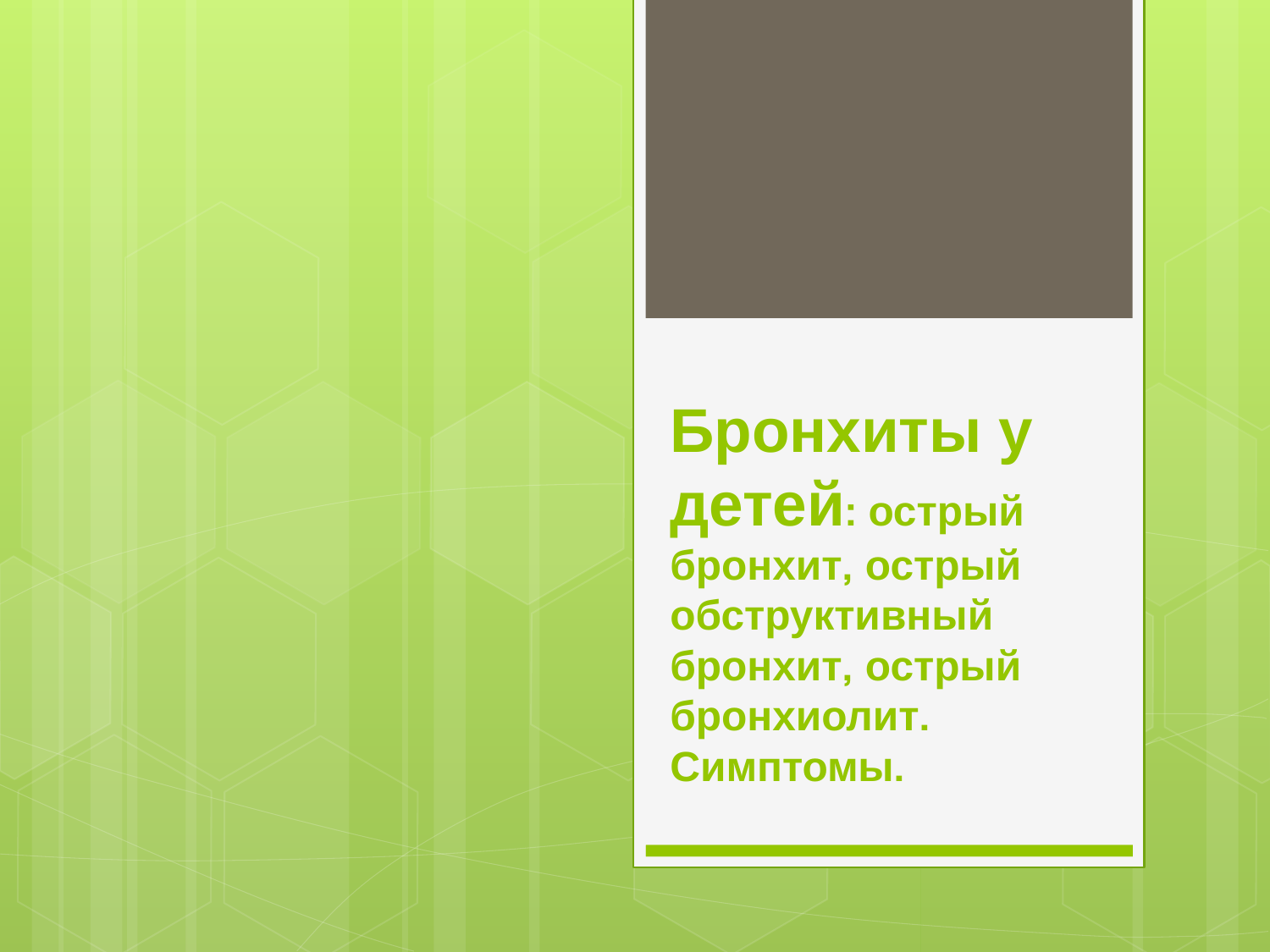

# Бронхиты у детей: острый бронхит, острый обструктивный бронхит, острый бронхиолит. Симптомы.